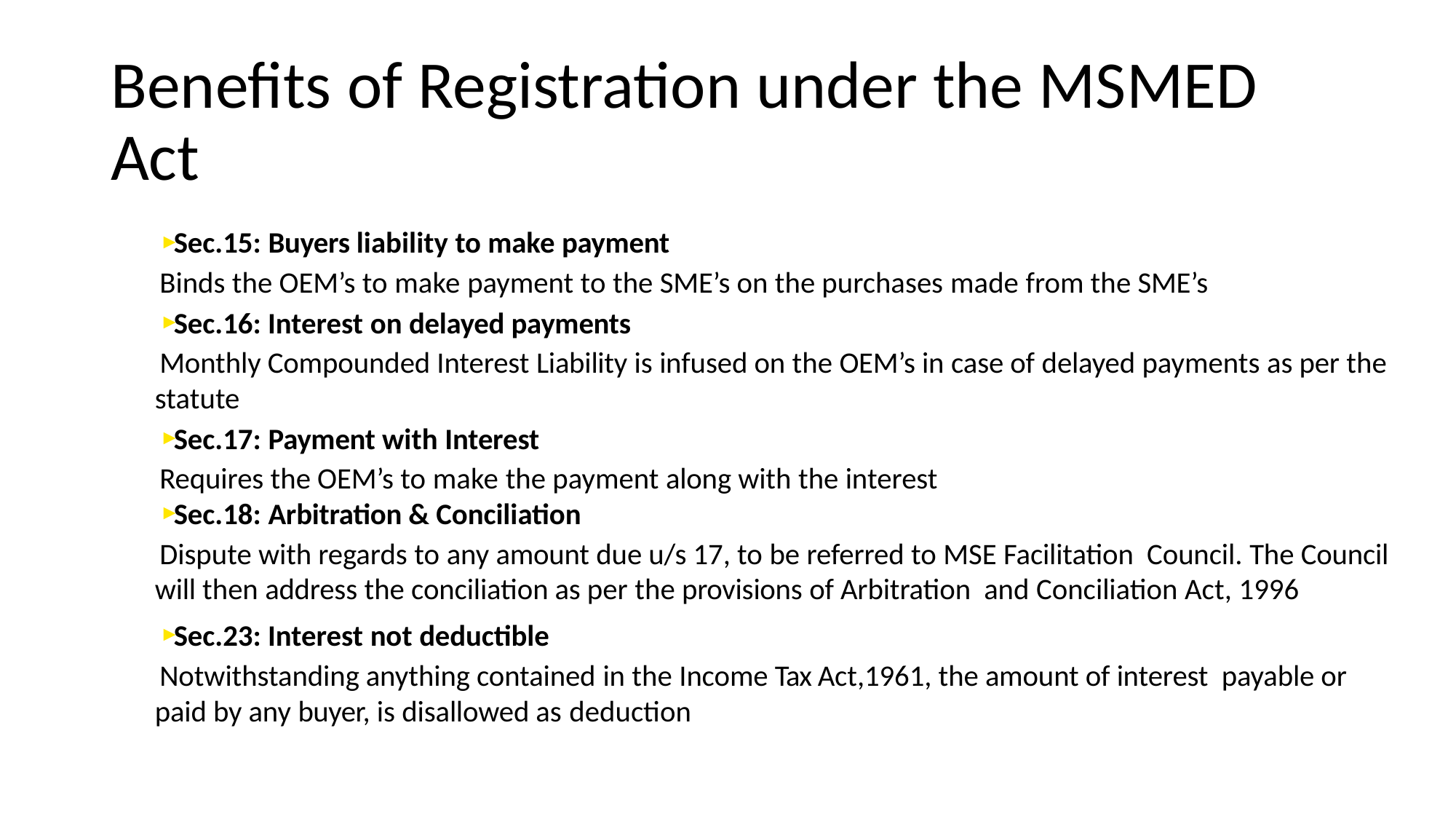

# Benefits of Registration under the MSMED Act
Sec.15: Buyers liability to make payment
Binds the OEM’s to make payment to the SME’s on the purchases made from the SME’s
Sec.16: Interest on delayed payments
Monthly Compounded Interest Liability is infused on the OEM’s in case of delayed payments as per the statute
Sec.17: Payment with Interest
Requires the OEM’s to make the payment along with the interest
Sec.18: Arbitration & Conciliation
Dispute with regards to any amount due u/s 17, to be referred to MSE Facilitation  Council. The Council will then address the conciliation as per the provisions of Arbitration  and Conciliation Act, 1996
Sec.23: Interest not deductible
Notwithstanding anything contained in the Income Tax Act,1961, the amount of interest  payable or paid by any buyer, is disallowed as deduction